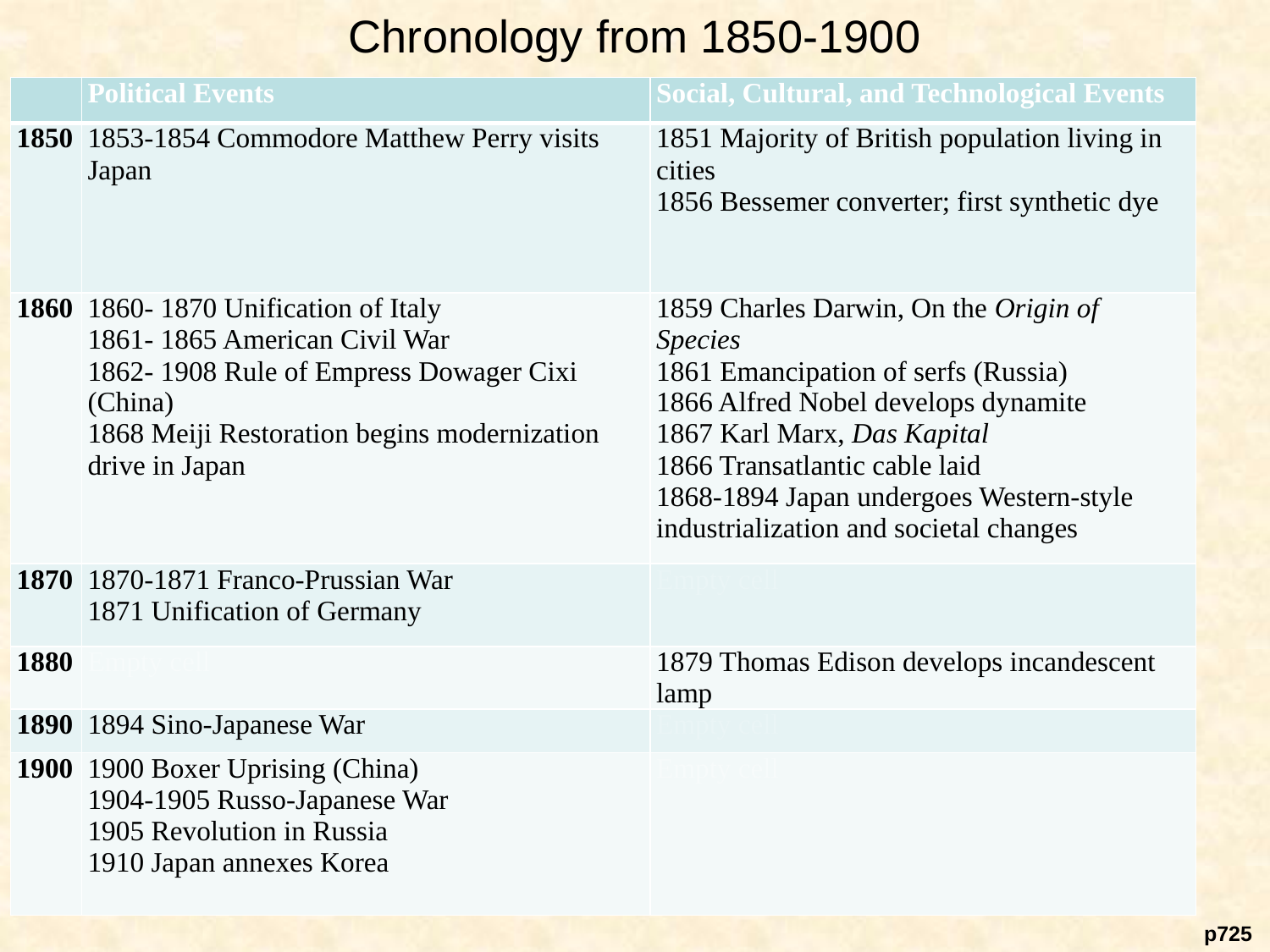

# Chronology from 1850-1900
| Empty cell | Political Events | Social, Cultural, and Technological Events |
| --- | --- | --- |
| 1850 | 1853-1854 Commodore Matthew Perry visits Japan | 1851 Majority of British population living in cities 1856 Bessemer converter; first synthetic dye |
| 1860 | 1860- 1870 Unification of Italy 1861- 1865 American Civil War 1862- 1908 Rule of Empress Dowager Cixi (China) 1868 Meiji Restoration begins modernization drive in Japan | 1859 Charles Darwin, On the Origin of Species 1861 Emancipation of serfs (Russia) 1866 Alfred Nobel develops dynamite 1867 Karl Marx, Das Kapital 1866 Transatlantic cable laid 1868-1894 Japan undergoes Western-style industrialization and societal changes |
| 1870 | 1870-1871 Franco-Prussian War 1871 Unification of Germany | Empty cell |
| 1880 | Empty cell | 1879 Thomas Edison develops incandescent lamp |
| 1890 | 1894 Sino-Japanese War | Empty cell |
| 1900 | 1900 Boxer Uprising (China) 1904-1905 Russo-Japanese War 1905 Revolution in Russia 1910 Japan annexes Korea | Empty cell |
 p725